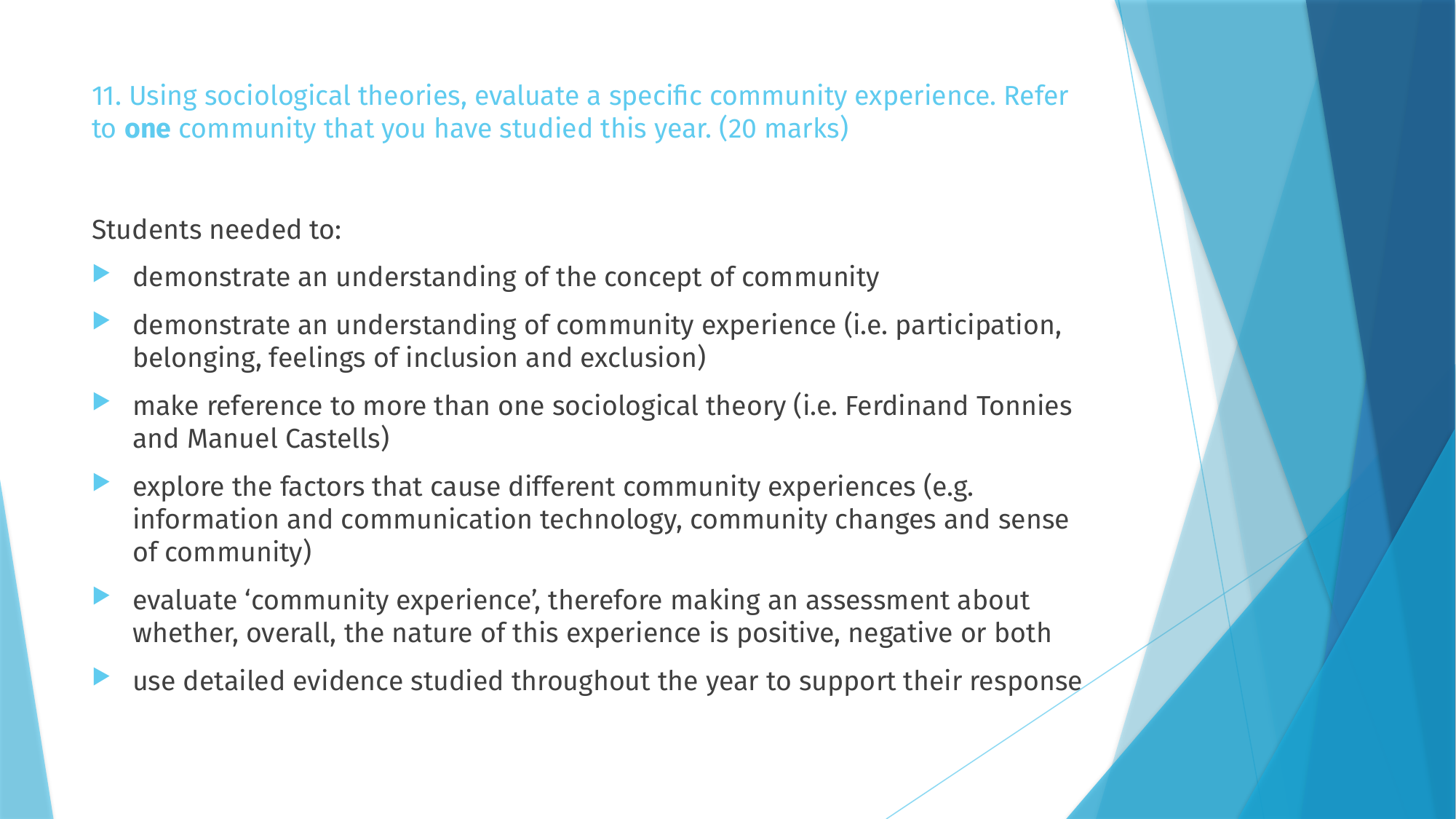

# 11. Using sociological theories, evaluate a specific community experience. Refer to one community that you have studied this year. (20 marks)
Students needed to:
demonstrate an understanding of the concept of community
demonstrate an understanding of community experience (i.e. participation, belonging, feelings of inclusion and exclusion)
make reference to more than one sociological theory (i.e. Ferdinand Tonnies and Manuel Castells)
explore the factors that cause different community experiences (e.g. information and communication technology, community changes and sense of community)
evaluate ‘community experience’, therefore making an assessment about whether, overall, the nature of this experience is positive, negative or both
use detailed evidence studied throughout the year to support their response